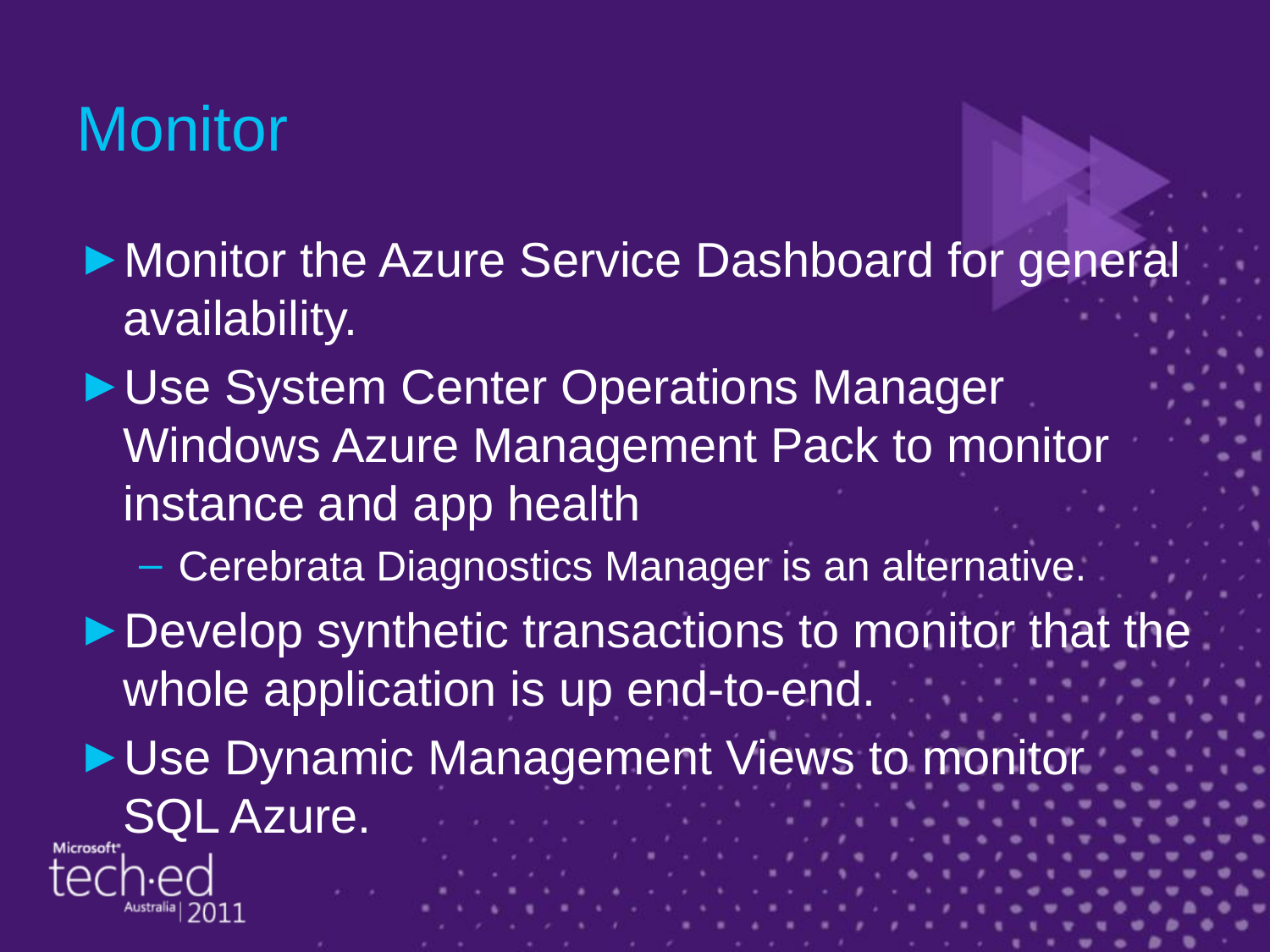

# Monitor
Monitor the Azure Service Dashboard for general availability.
Use System Center Operations Manager Windows Azure Management Pack to monitor instance and app health
Cerebrata Diagnostics Manager is an alternative.
Develop synthetic transactions to monitor that the whole application is up end-to-end.
Use Dynamic Management Views to monitor SQL Azure.